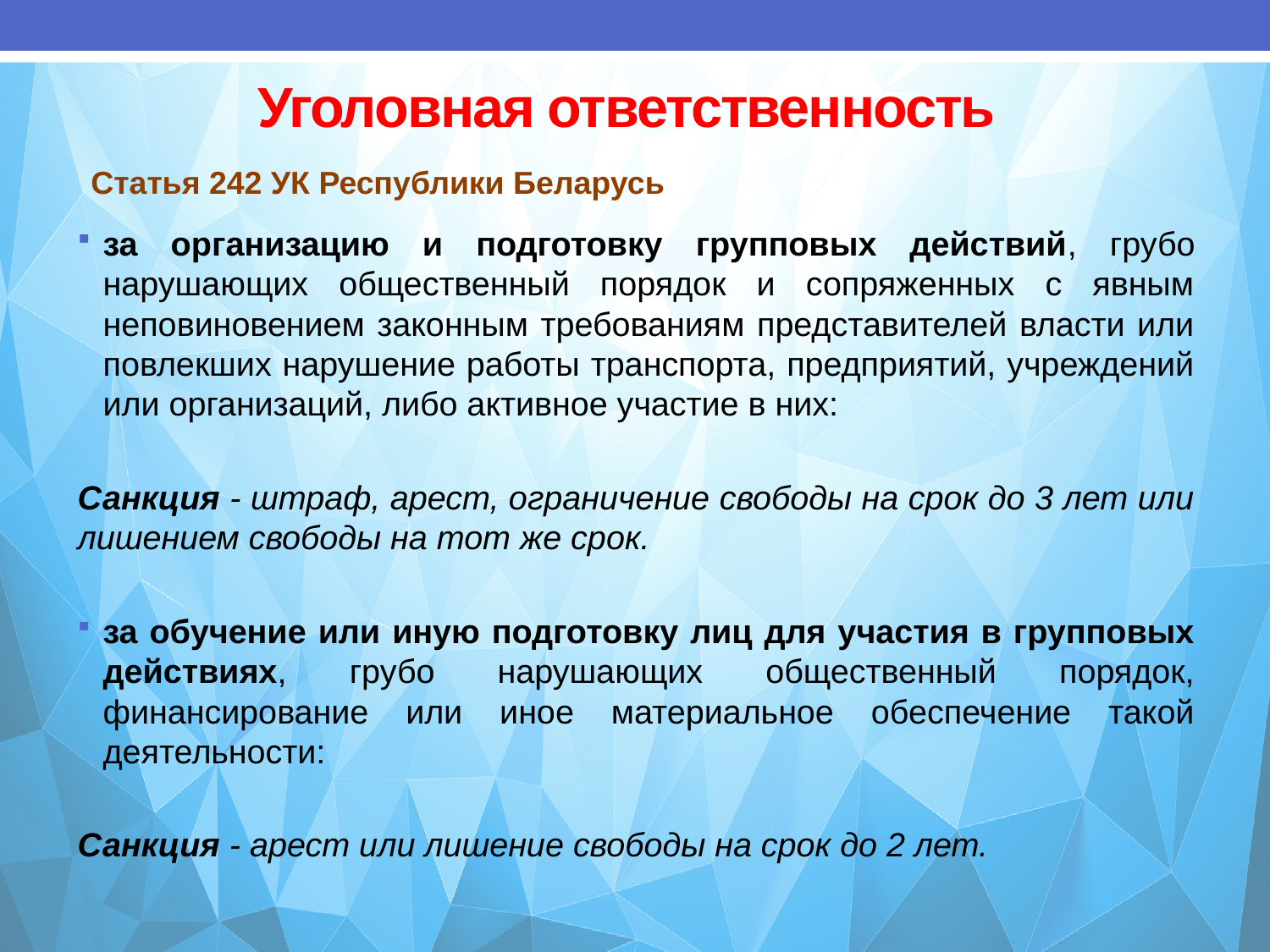

# Уголовная ответственность
Статья 242 УК Республики Беларусь
за организацию и подготовку групповых действий, грубо нарушающих общественный порядок и сопряженных с явным неповиновением законным требованиям представителей власти или повлекших нарушение работы транспорта, предприятий, учреждений или организаций, либо активное участие в них:

Санкция - штраф, арест, ограничение свободы на срок до 3 лет или лишением свободы на тот же срок.

за обучение или иную подготовку лиц для участия в групповых действиях, грубо нарушающих общественный порядок, финансирование или иное материальное обеспечение такой деятельности:

Санкция - арест или лишение свободы на срок до 2 лет.